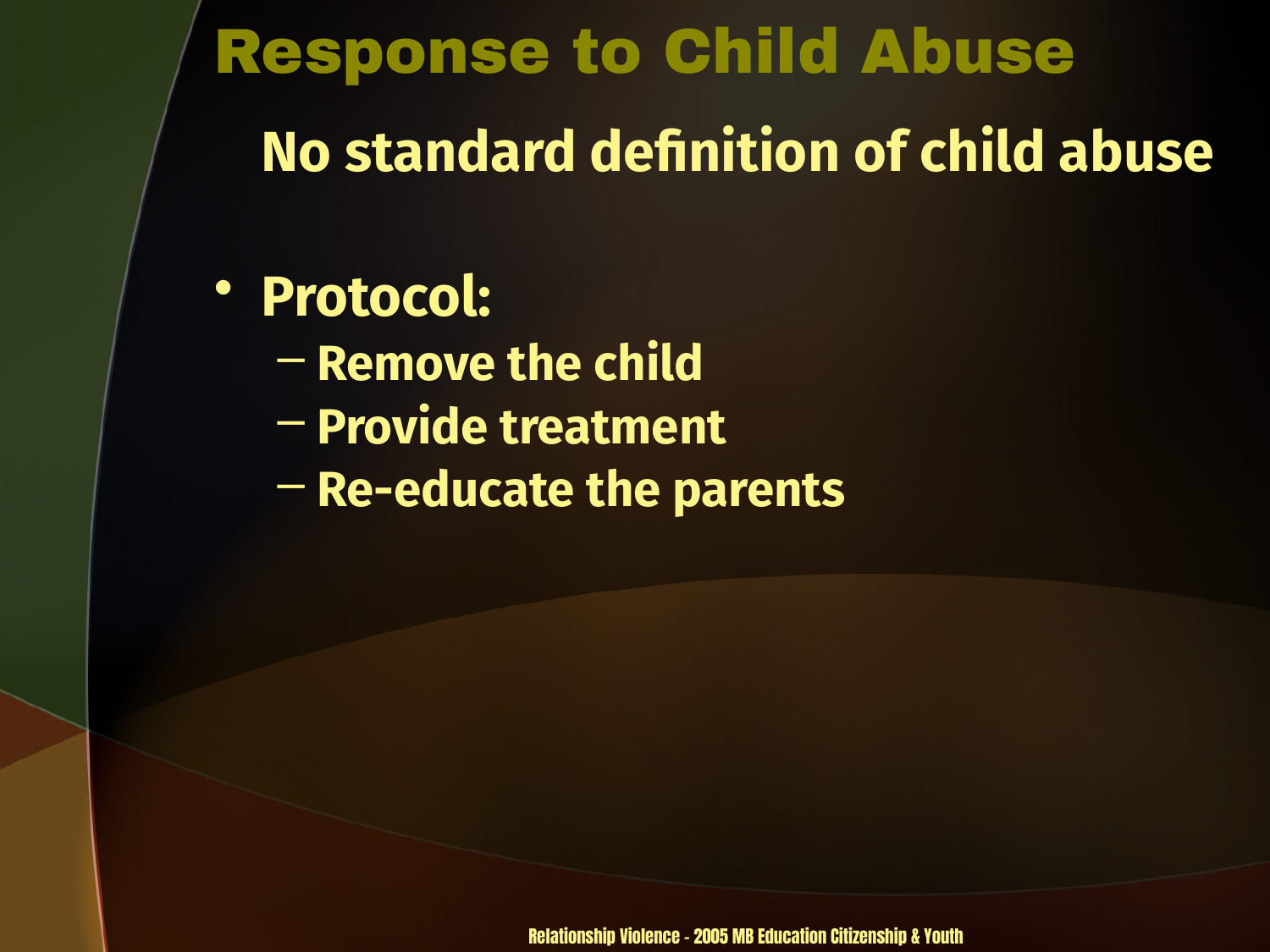

# Response to Child Abuse
	No standard definition of child abuse

Protocol:
Remove the child
Provide treatment
Re-educate the parents
Relationship Violence - 2005 MB Education Citizenship & Youth